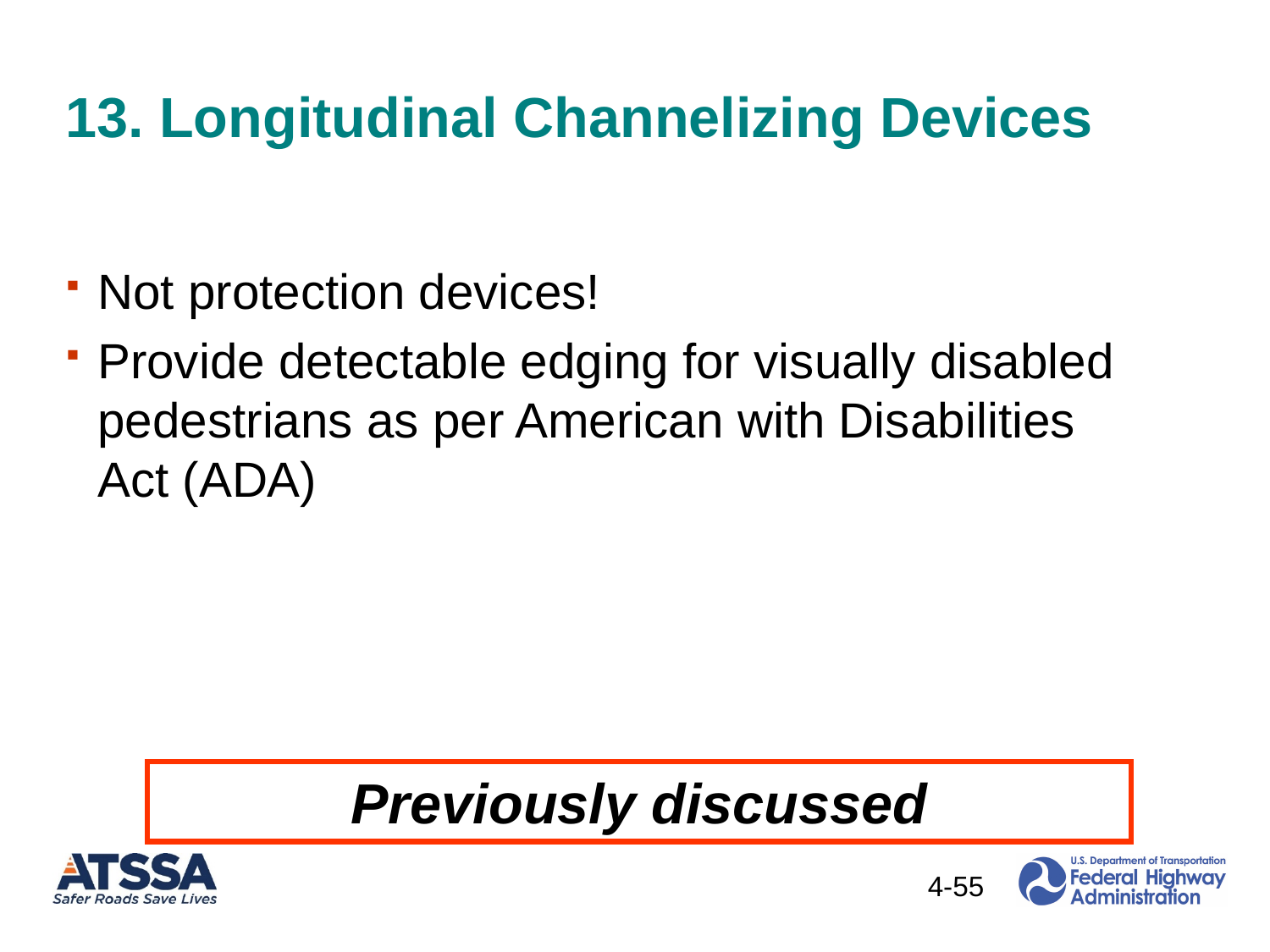

# 13. Longitudinal Channelizing Devices
Not protection devices!
Provide detectable edging for visually disabled pedestrians as per American with Disabilities Act (ADA)
Previously discussed